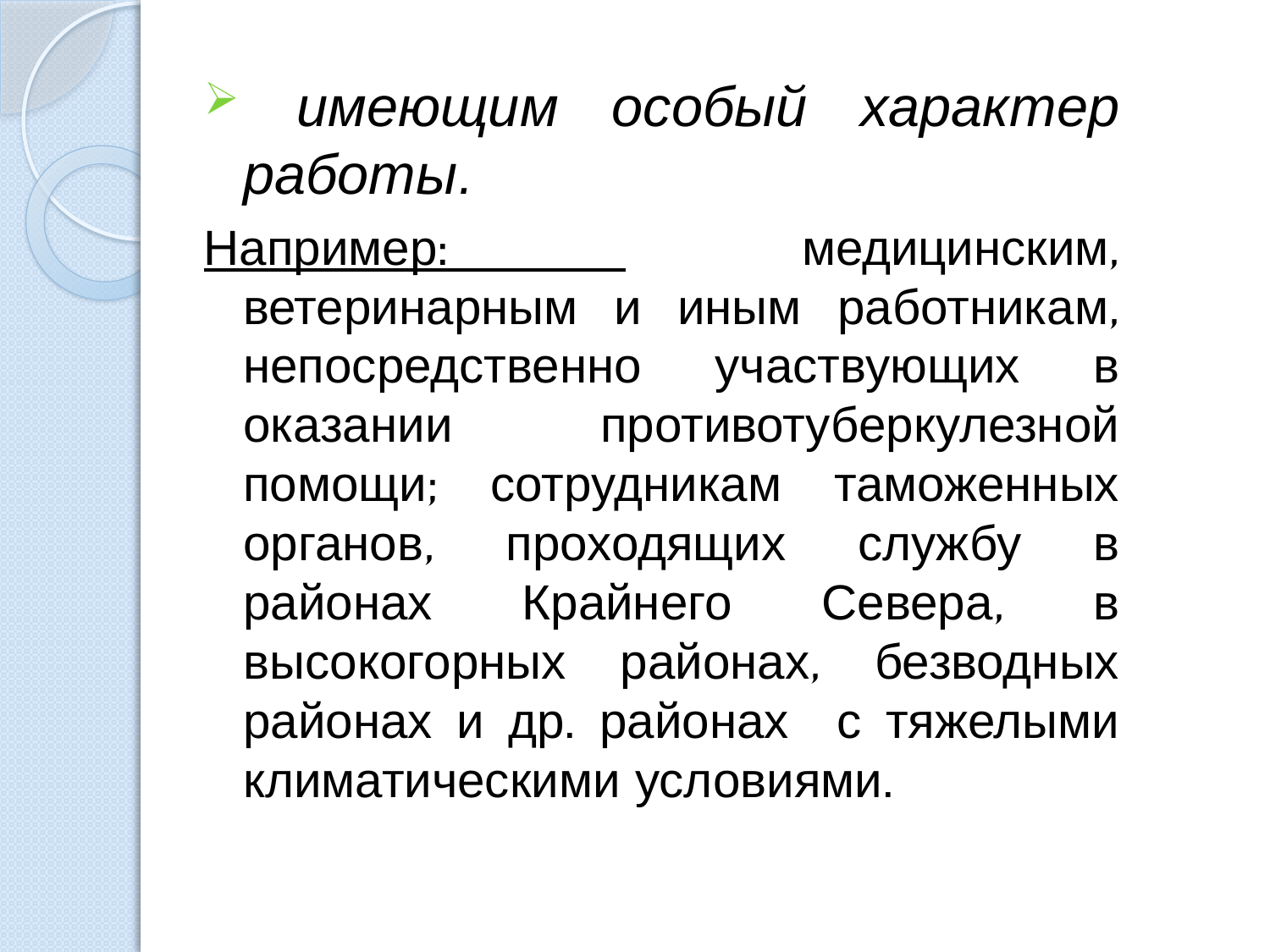

имеющим особый характер работы.
Например:  медицинским, ветеринарным и иным работникам, непосредственно участвующих в оказании противотуберкулезной помощи; сотрудникам таможенных органов, проходящих службу в районах Крайнего Севера, в высокогорных районах, безводных районах и др. районах  с тяжелыми климатическими условиями.